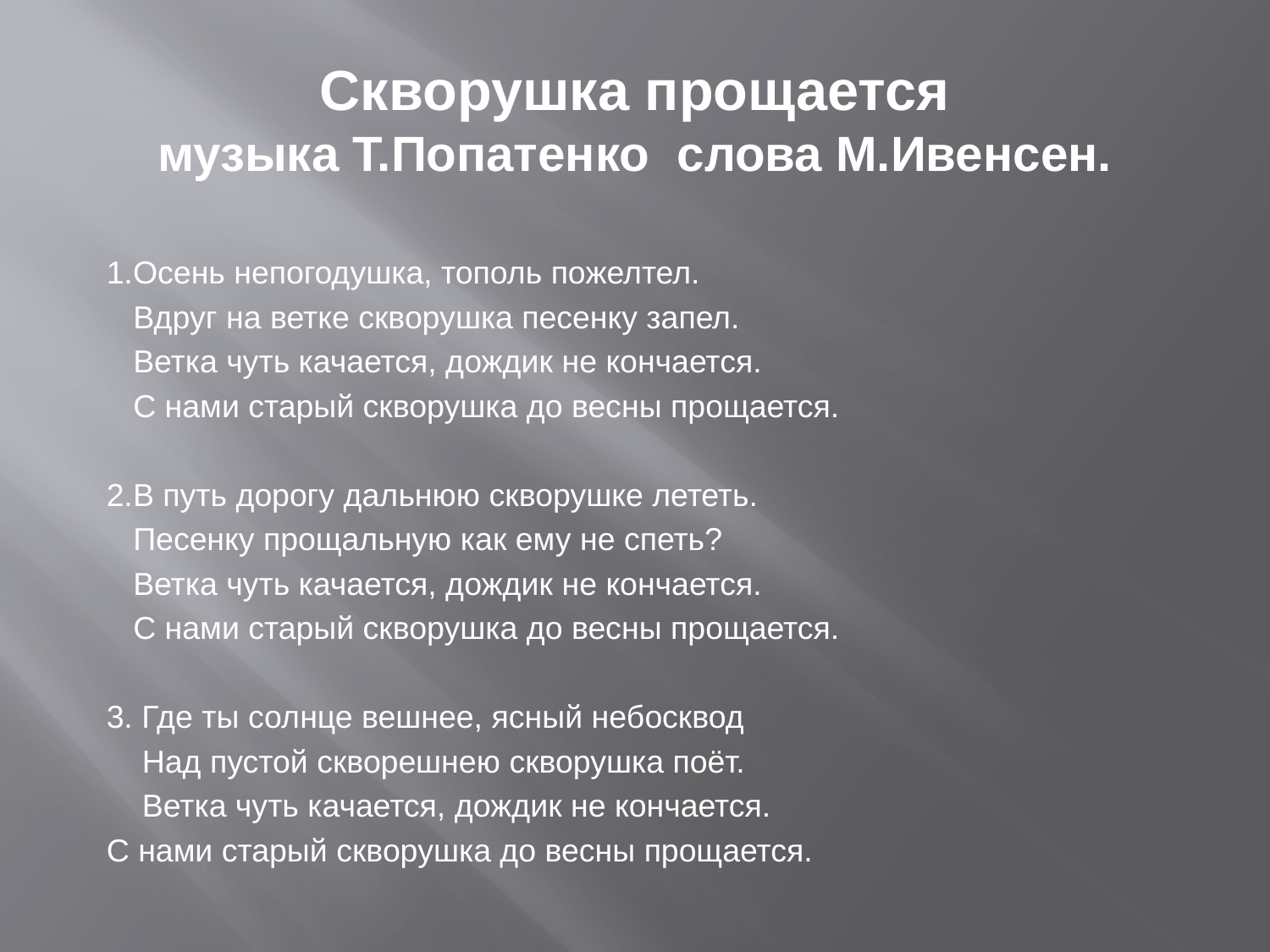

# Скворушка прощается музыка Т.Попатенко  слова М.Ивенсен.
1.Осень непогодушка, тополь пожелтел.
   Вдруг на ветке скворушка песенку запел.
   Ветка чуть качается, дождик не кончается.
   С нами старый скворушка до весны прощается.

2.В путь дорогу дальнюю скворушке лететь.
   Песенку прощальную как ему не спеть?
   Ветка чуть качается, дождик не кончается.
   С нами старый скворушка до весны прощается.

3. Где ты солнце вешнее, ясный небосквод
    Над пустой скворешнею скворушка поёт.
    Ветка чуть качается, дождик не кончается.
С нами старый скворушка до весны прощается.